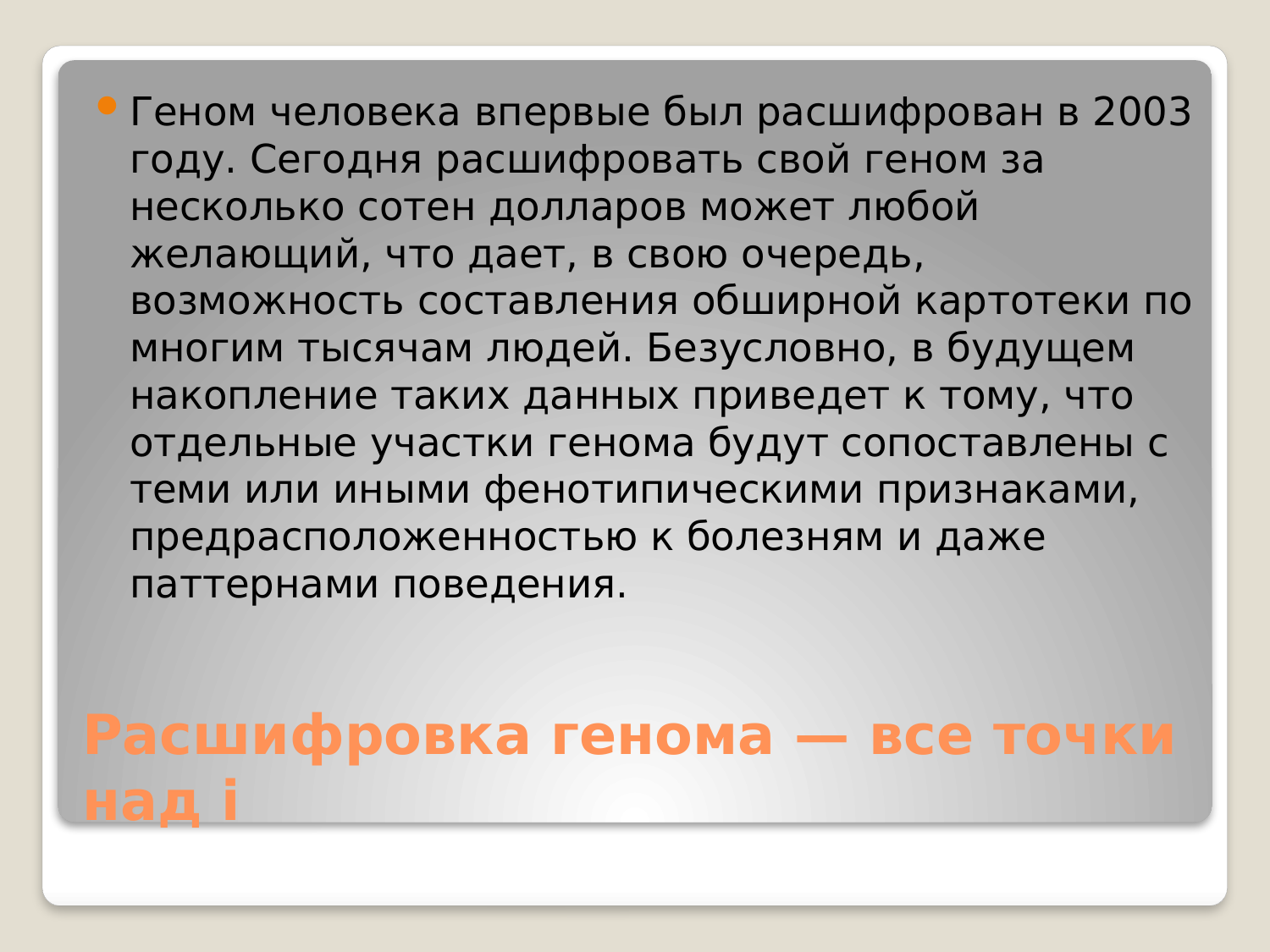

Геном человека впервые был расшифрован в 2003 году. Сегодня расшифровать свой геном за несколько сотен долларов может любой желающий, что дает, в свою очередь, возможность составления обширной картотеки по многим тысячам людей. Безусловно, в будущем накопление таких данных приведет к тому, что отдельные участки генома будут сопоставлены с теми или иными фенотипическими признаками, предрасположенностью к болезням и даже паттернами поведения.
# Расшифровка генома — все точки над i